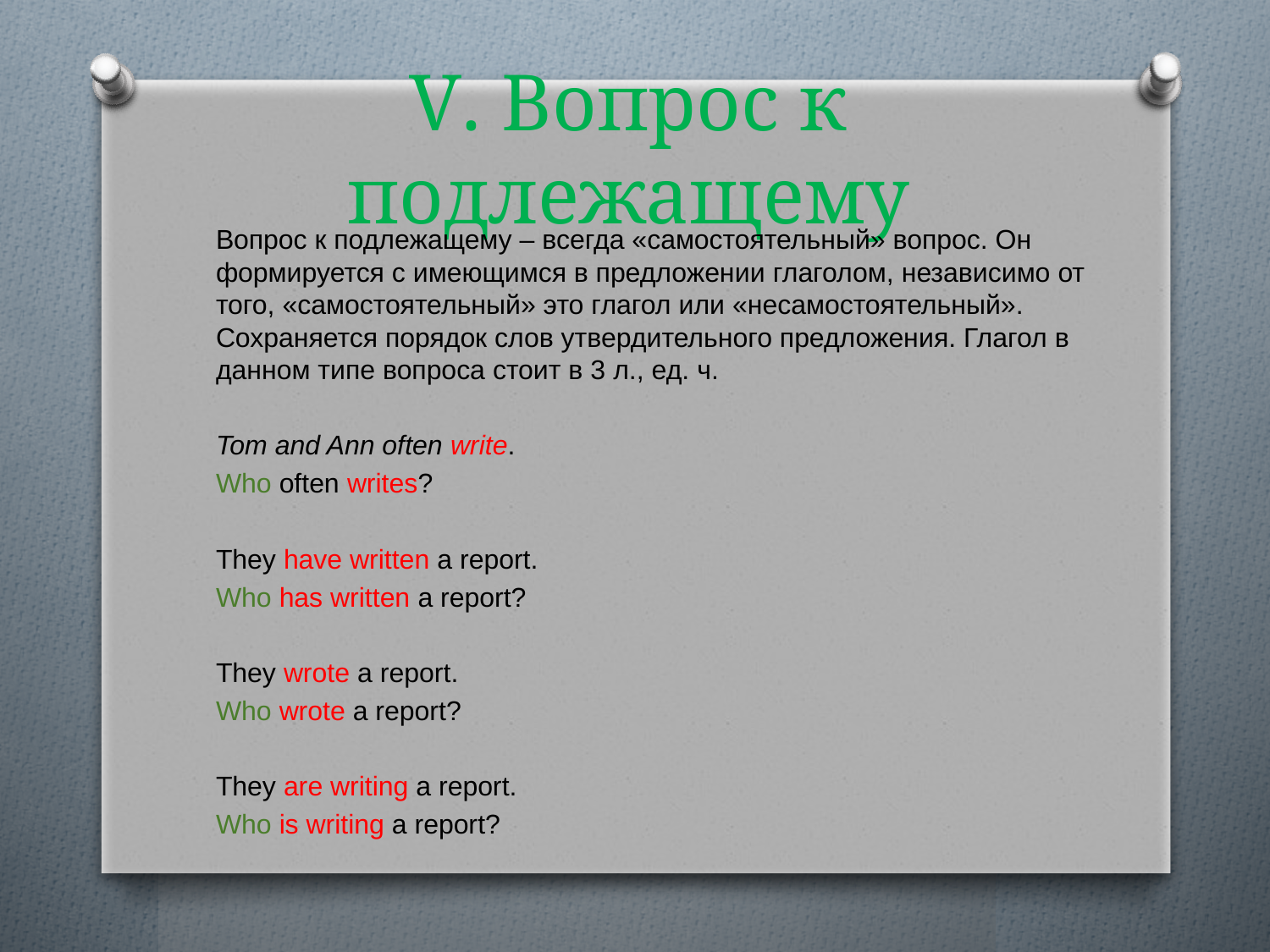

# V. Вопрос к подлежащему
Вопрос к подлежащему – всегда «самостоятельный» вопрос. Он формируется с имеющимся в предложении глаголом, независимо от того, «самостоятельный» это глагол или «несамостоятельный». Сохраняется порядок слов утвердительного предложения. Глагол в данном типе вопроса стоит в 3 л., ед. ч.

Tom and Ann often write.
Who often writes?

They have written a report.
Who has written a report?

They wrote a report.
Who wrote a report?

They are writing a report.
Who is writing a report?